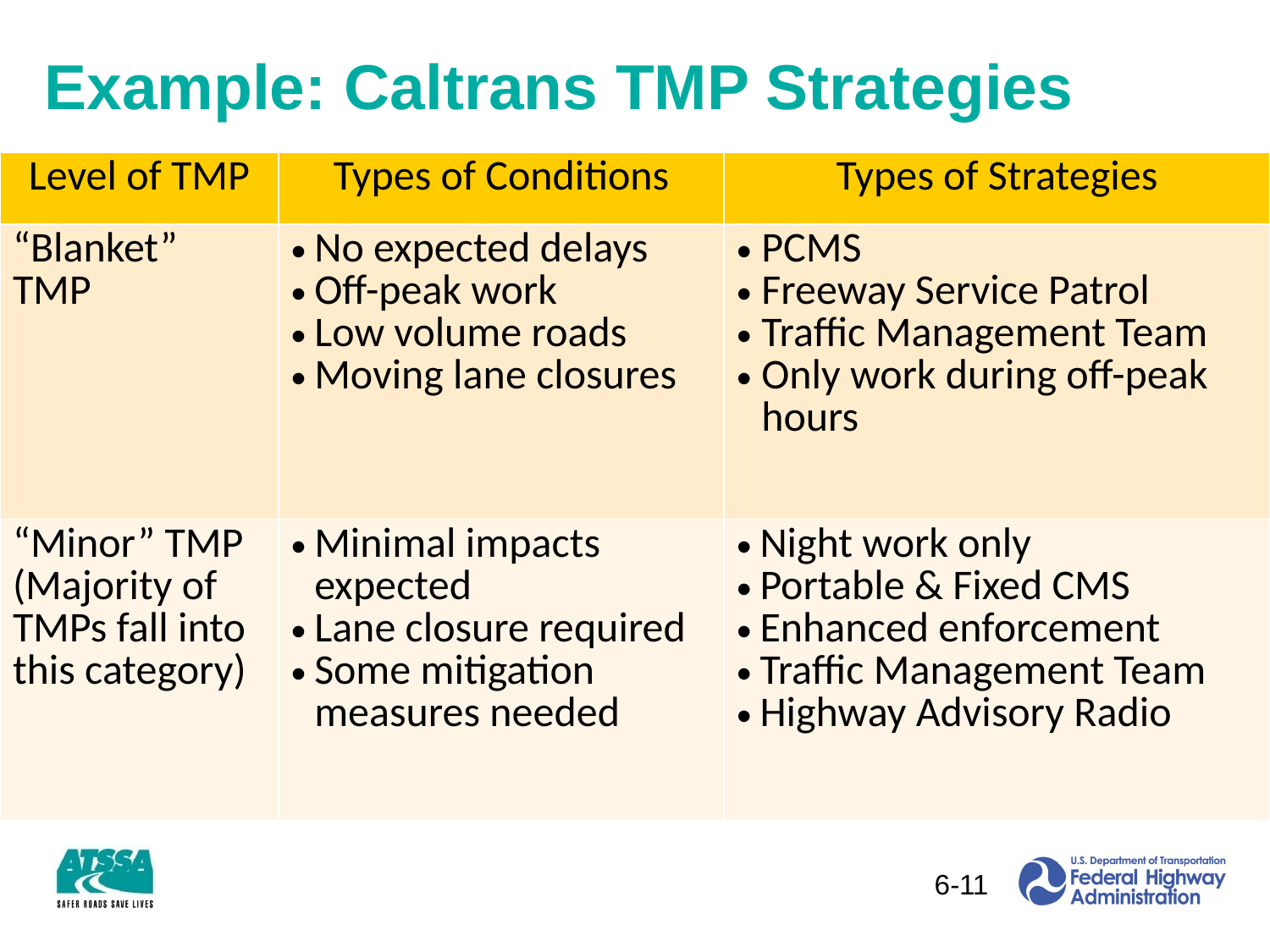

# Example: Caltrans TMP Strategies
| Level of TMP | Types of Conditions | Types of Strategies |
| --- | --- | --- |
| “Blanket” TMP | No expected delays Off-peak work Low volume roads Moving lane closures | PCMS Freeway Service Patrol Traffic Management Team Only work during off-peak hours |
| “Minor” TMP (Majority of TMPs fall into this category) | Minimal impacts expected Lane closure required Some mitigation measures needed | Night work only Portable & Fixed CMS Enhanced enforcement Traffic Management Team Highway Advisory Radio |